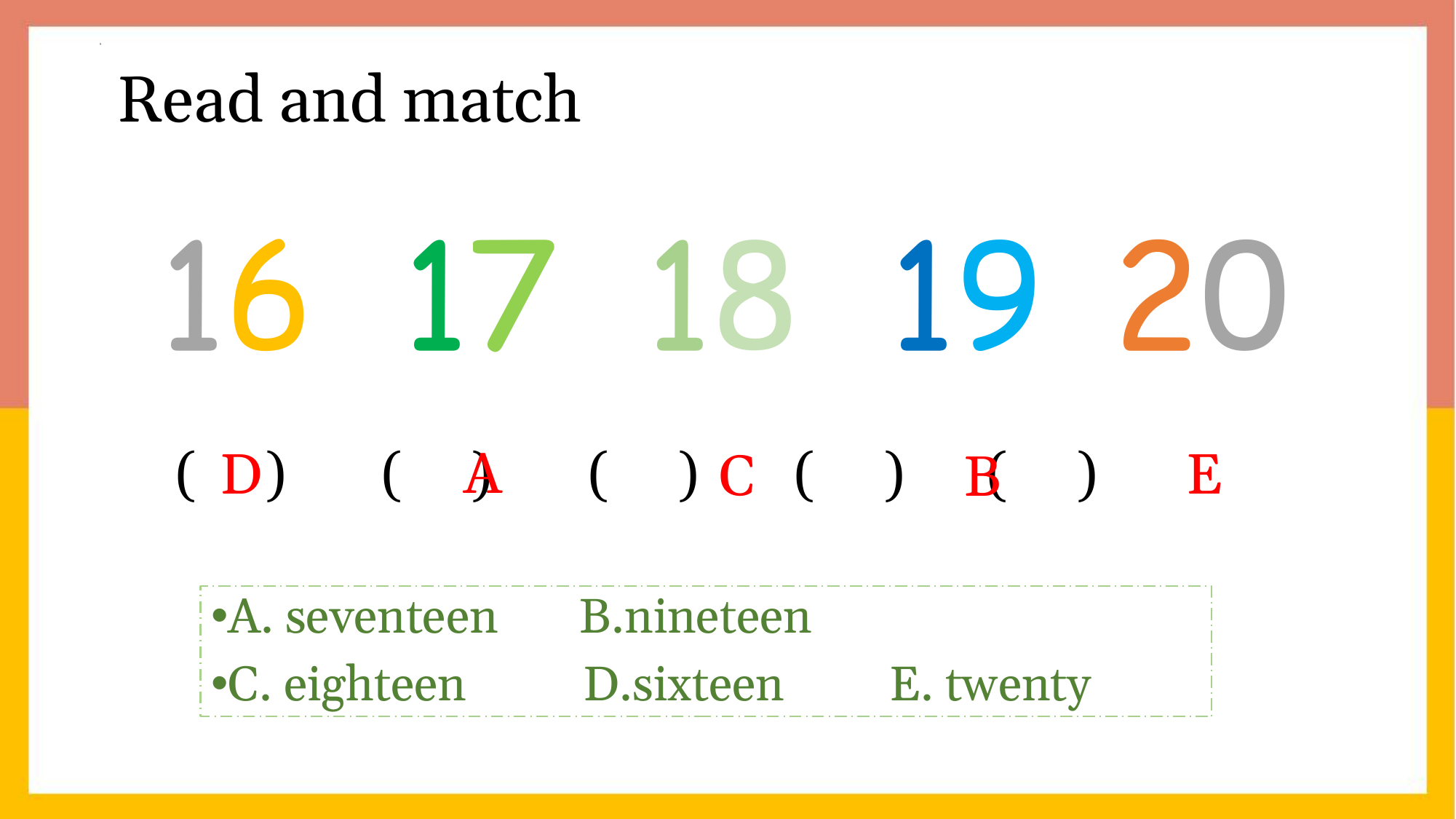

Read and match
 16
 17
 18
 19
20
(     )       (     )       (     )       (     )      (     )
A
D
E
C
B
A. seventeen       B.nineteen
C. eighteen          D.sixteen         E. twenty